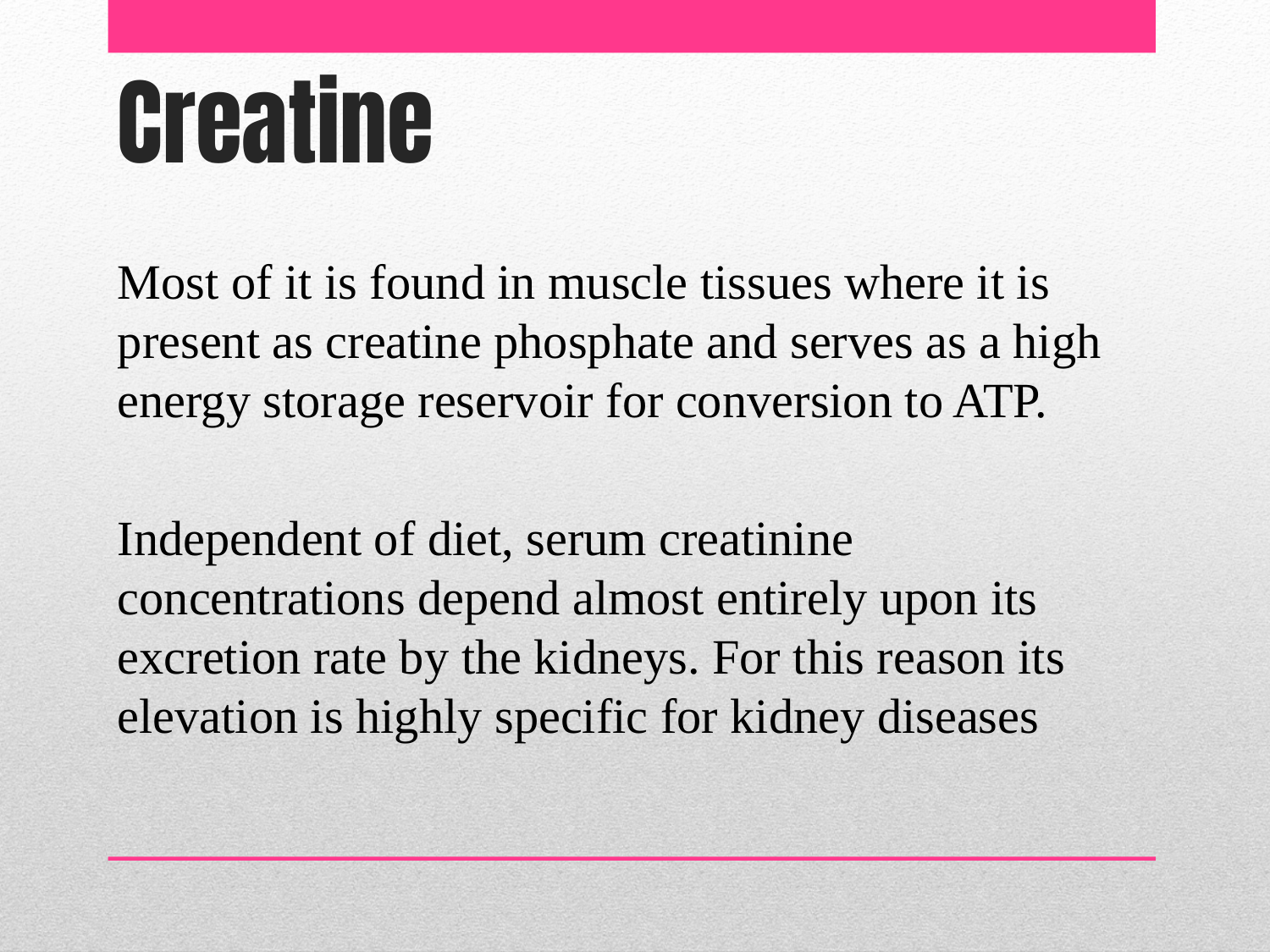

# Creatine
Most of it is found in muscle tissues where it is present as creatine phosphate and serves as a high energy storage reservoir for conversion to ATP.

Independent of diet, serum creatinine concentrations depend almost entirely upon its excretion rate by the kidneys. For this reason its elevation is highly specific for kidney diseases